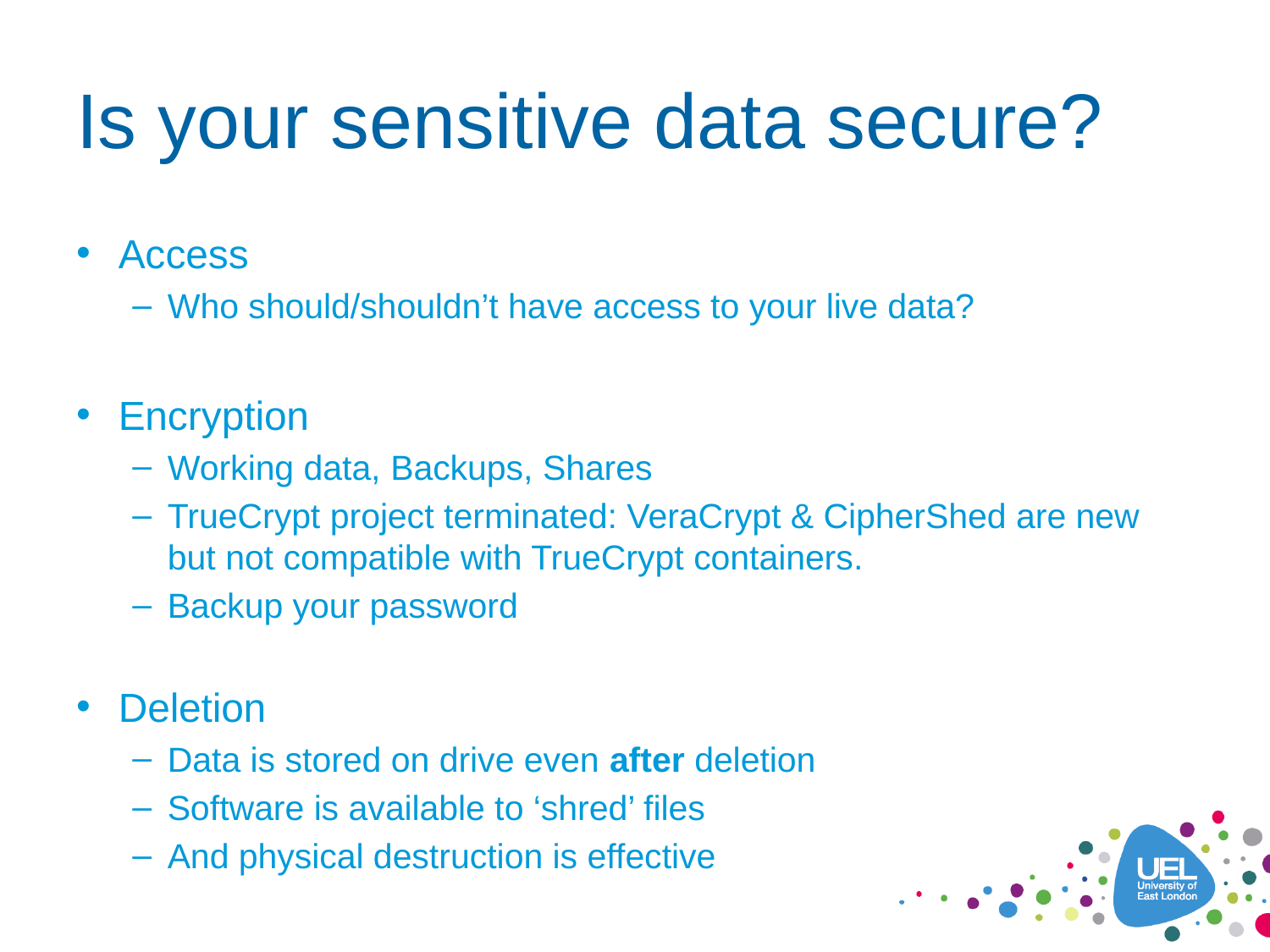

# Is your sensitive data secure?
Access
Who should/shouldn’t have access to your live data?

Encryption
Working data, Backups, Shares
TrueCrypt project terminated: VeraCrypt & CipherShed are new but not compatible with TrueCrypt containers.
Backup your password

Deletion
Data is stored on drive even after deletion
Software is available to ‘shred’ files
And physical destruction is effective